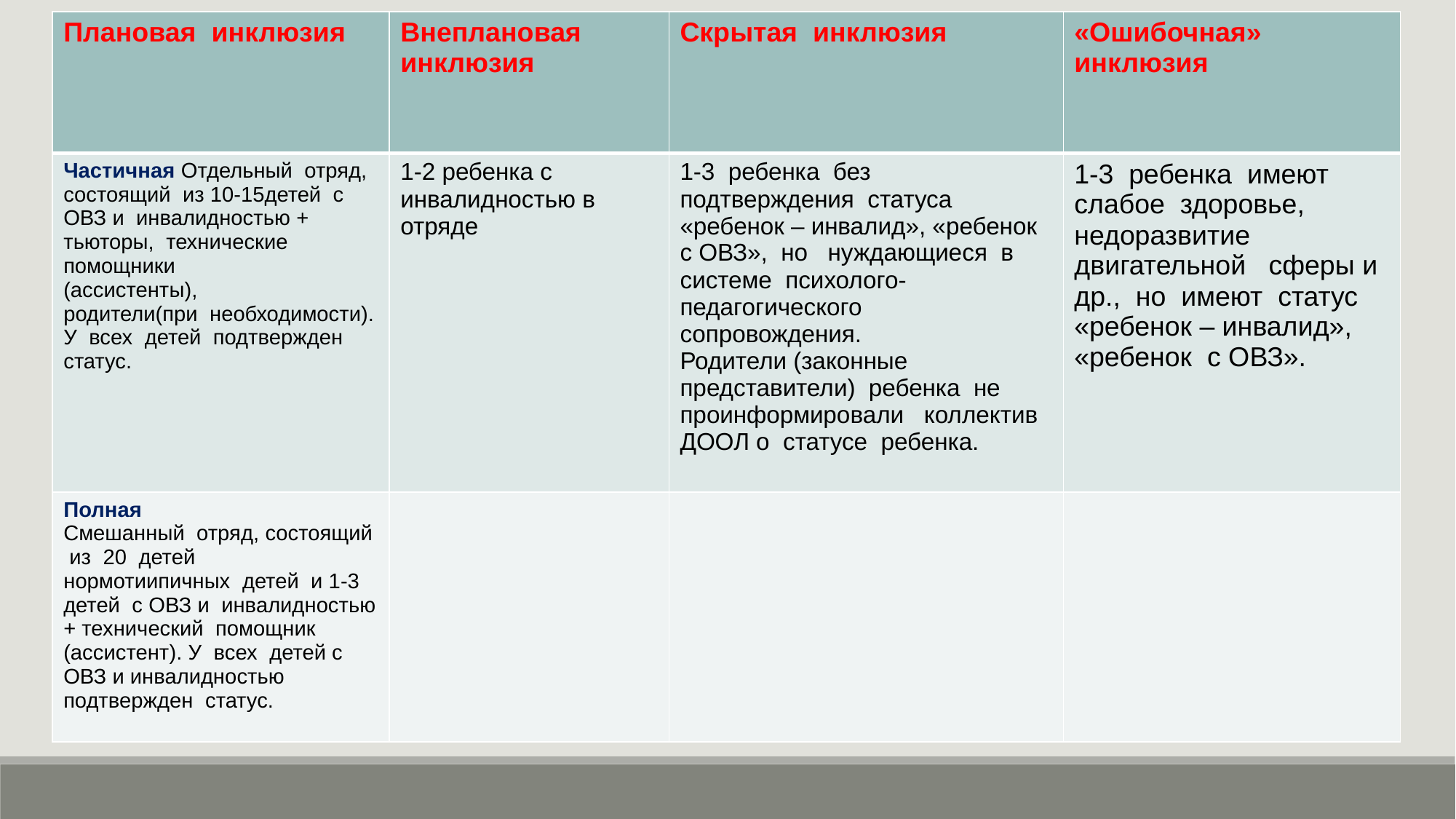

| Плановая инклюзия | Внеплановая инклюзия | Скрытая инклюзия | «Ошибочная» инклюзия |
| --- | --- | --- | --- |
| Частичная Отдельный отряд, состоящий из 10-15детей с ОВЗ и инвалидностью + тьюторы, технические помощники (ассистенты), родители(при необходимости). У всех детей подтвержден статус. | 1-2 ребенка с инвалидностью в отряде | 1-3 ребенка без подтверждения статуса «ребенок – инвалид», «ребенок с ОВЗ», но нуждающиеся в системе психолого-педагогического сопровождения. Родители (законные представители) ребенка не проинформировали коллектив ДООЛ о статусе ребенка. | 1-3 ребенка имеют слабое здоровье, недоразвитие двигательной сферы и др., но имеют статус «ребенок – инвалид», «ребенок с ОВЗ». |
| Полная Смешанный отряд, состоящий из 20 детей нормотиипичных детей и 1-3 детей с ОВЗ и инвалидностью + технический помощник (ассистент). У всех детей с ОВЗ и инвалидностью подтвержден статус. |  |  |  |